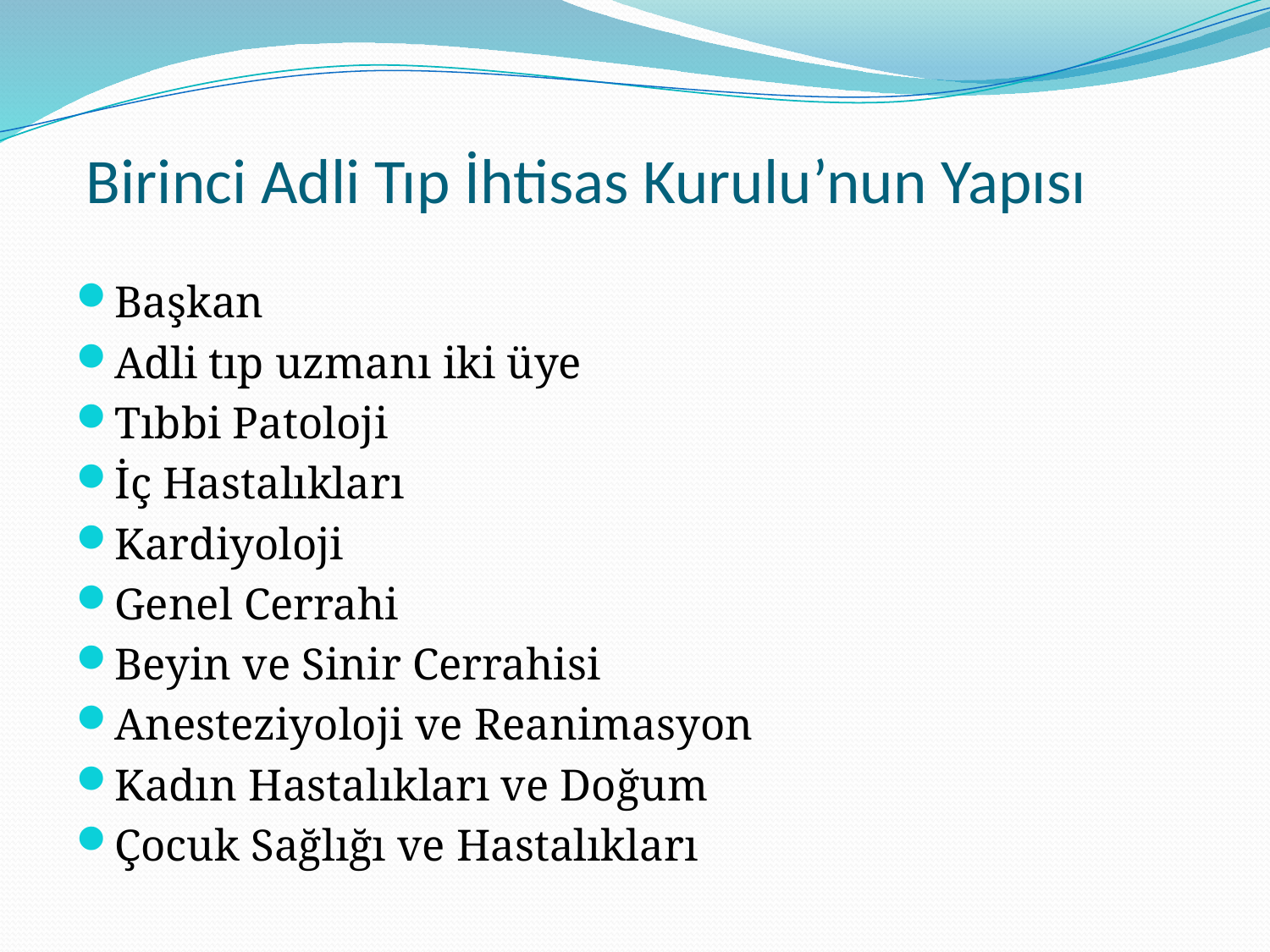

# Birinci Adli Tıp İhtisas Kurulu’nun Yapısı
Başkan
Adli tıp uzmanı iki üye
Tıbbi Patoloji
İç Hastalıkları
Kardiyoloji
Genel Cerrahi
Beyin ve Sinir Cerrahisi
Anesteziyoloji ve Reanimasyon
Kadın Hastalıkları ve Doğum
Çocuk Sağlığı ve Hastalıkları